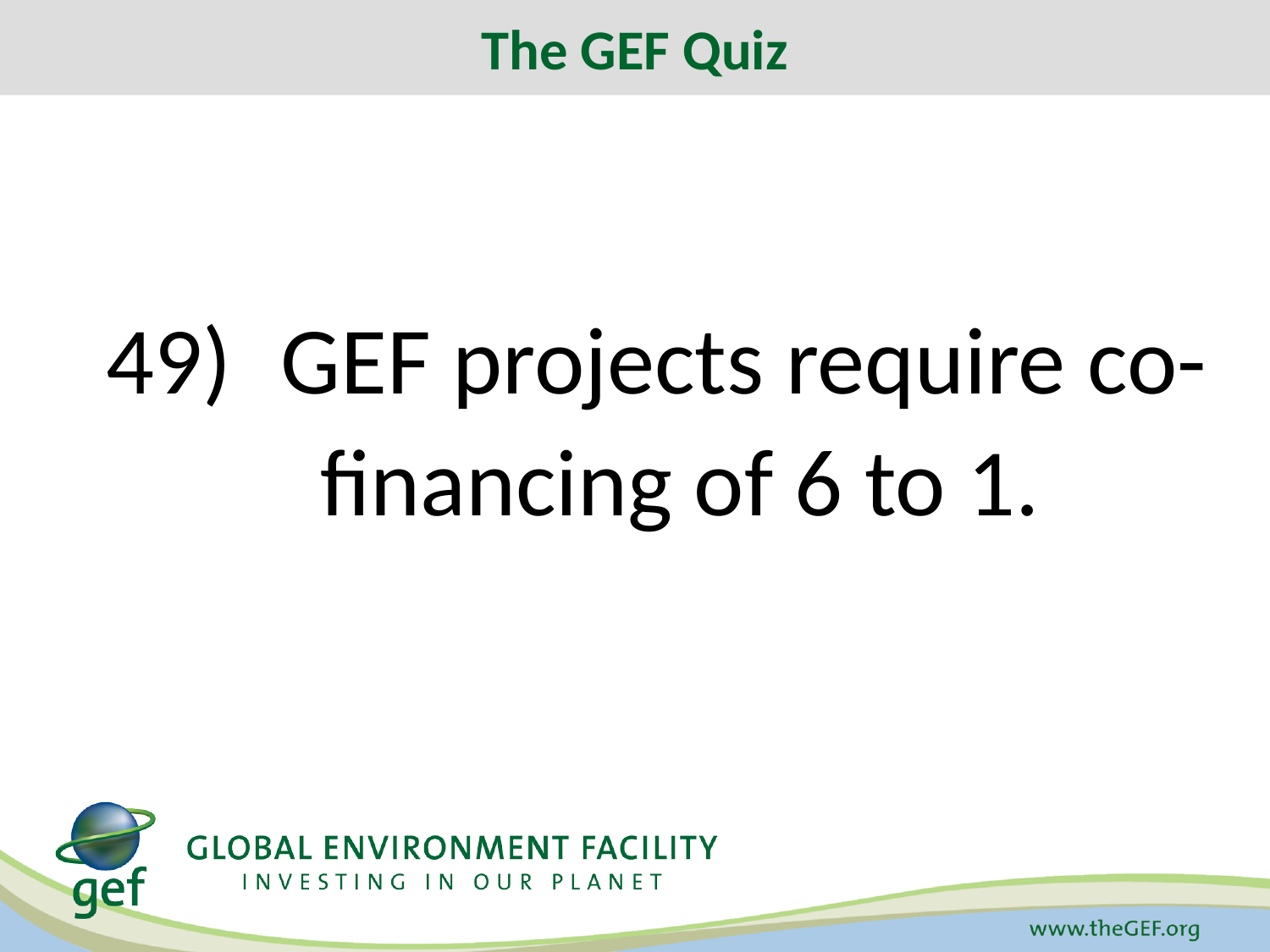

The GEF Quiz
# 49)	GEF projects require co-financing of 6 to 1.